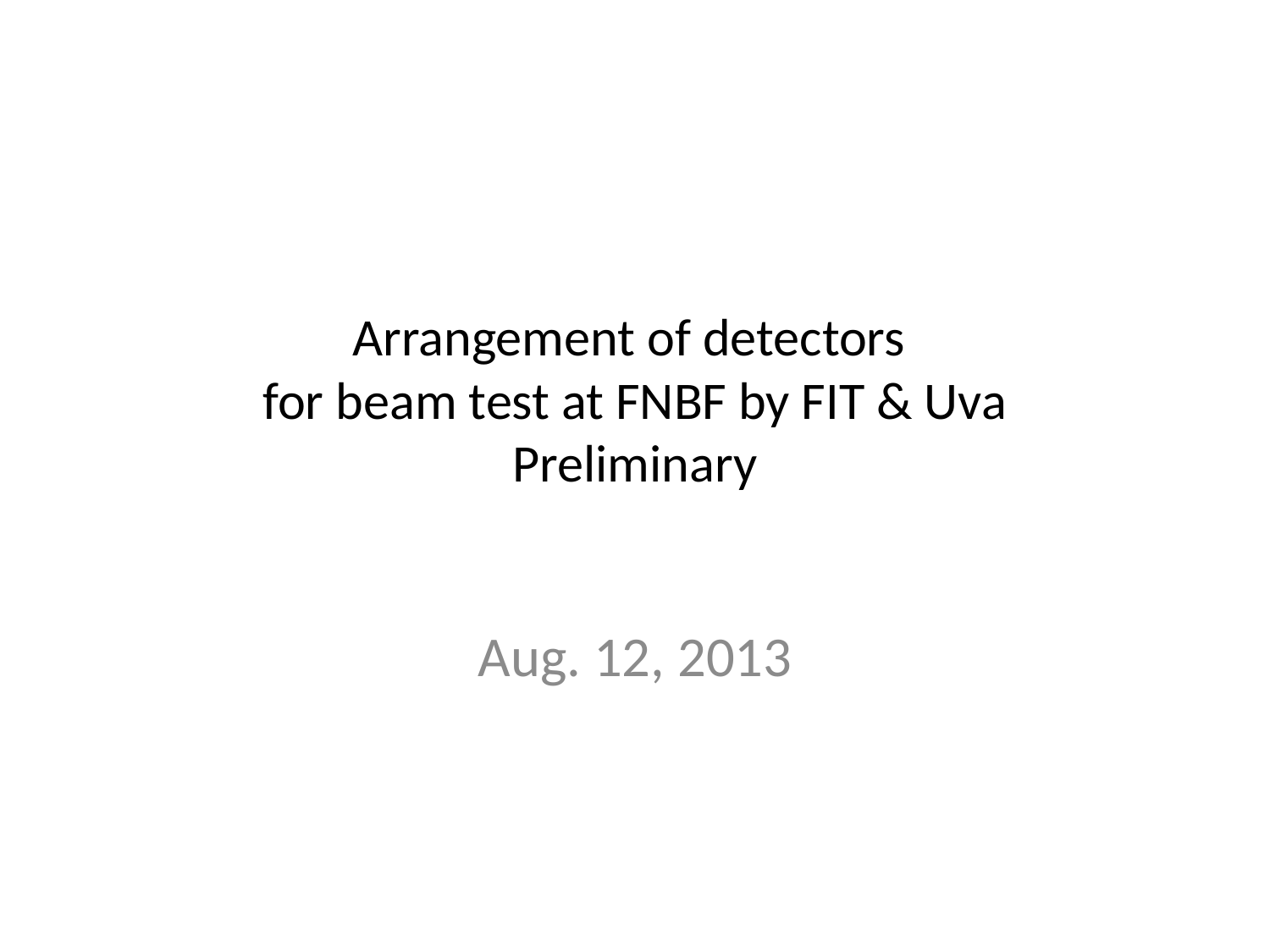

# Arrangement of detectors for beam test at FNBF by FIT & Uva Preliminary
Aug. 12, 2013